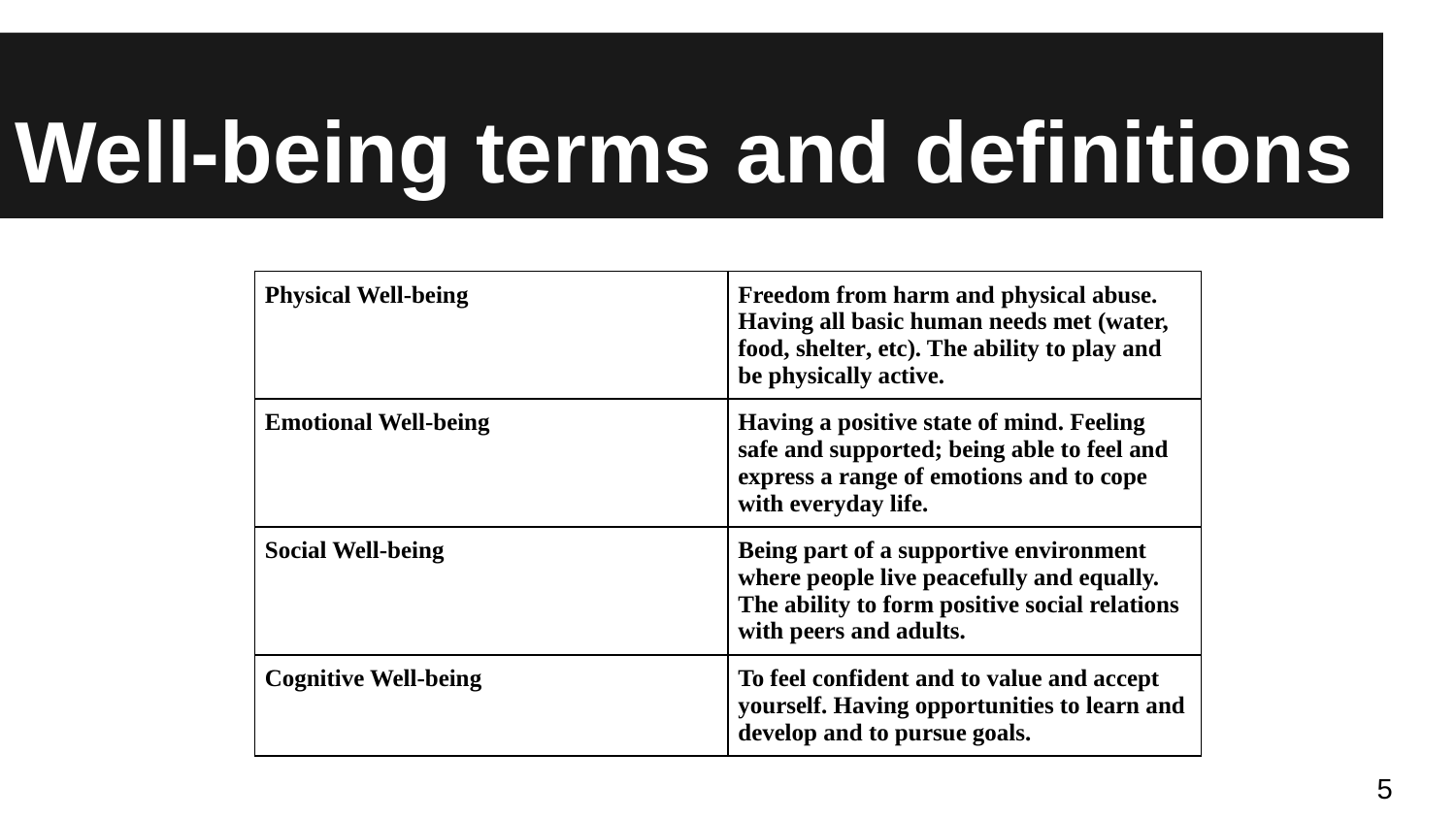

# Well-being terms and definitions
| Physical Well-being | Freedom from harm and physical abuse. Having all basic human needs met (water, food, shelter, etc). The ability to play and be physically active. |
| --- | --- |
| Emotional Well-being | Having a positive state of mind. Feeling safe and supported; being able to feel and express a range of emotions and to cope with everyday life. |
| Social Well-being | Being part of a supportive environment where people live peacefully and equally. The ability to form positive social relations with peers and adults. |
| Cognitive Well-being | To feel confident and to value and accept yourself. Having opportunities to learn and develop and to pursue goals. |
5